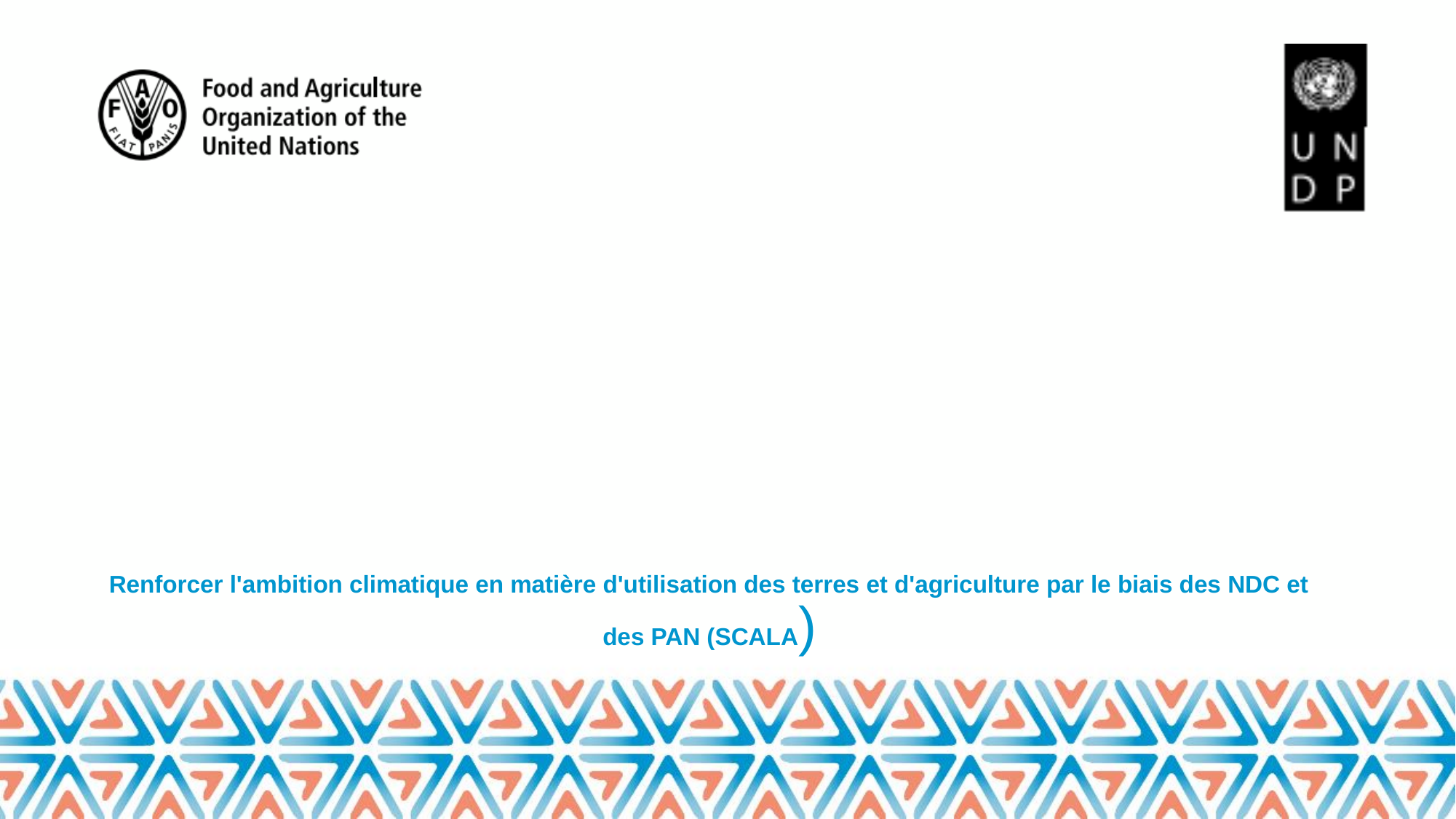

# Renforcer l'ambition climatique en matière d'utilisation des terres et d'agriculture par le biais des NDC et des PAN (SCALA)